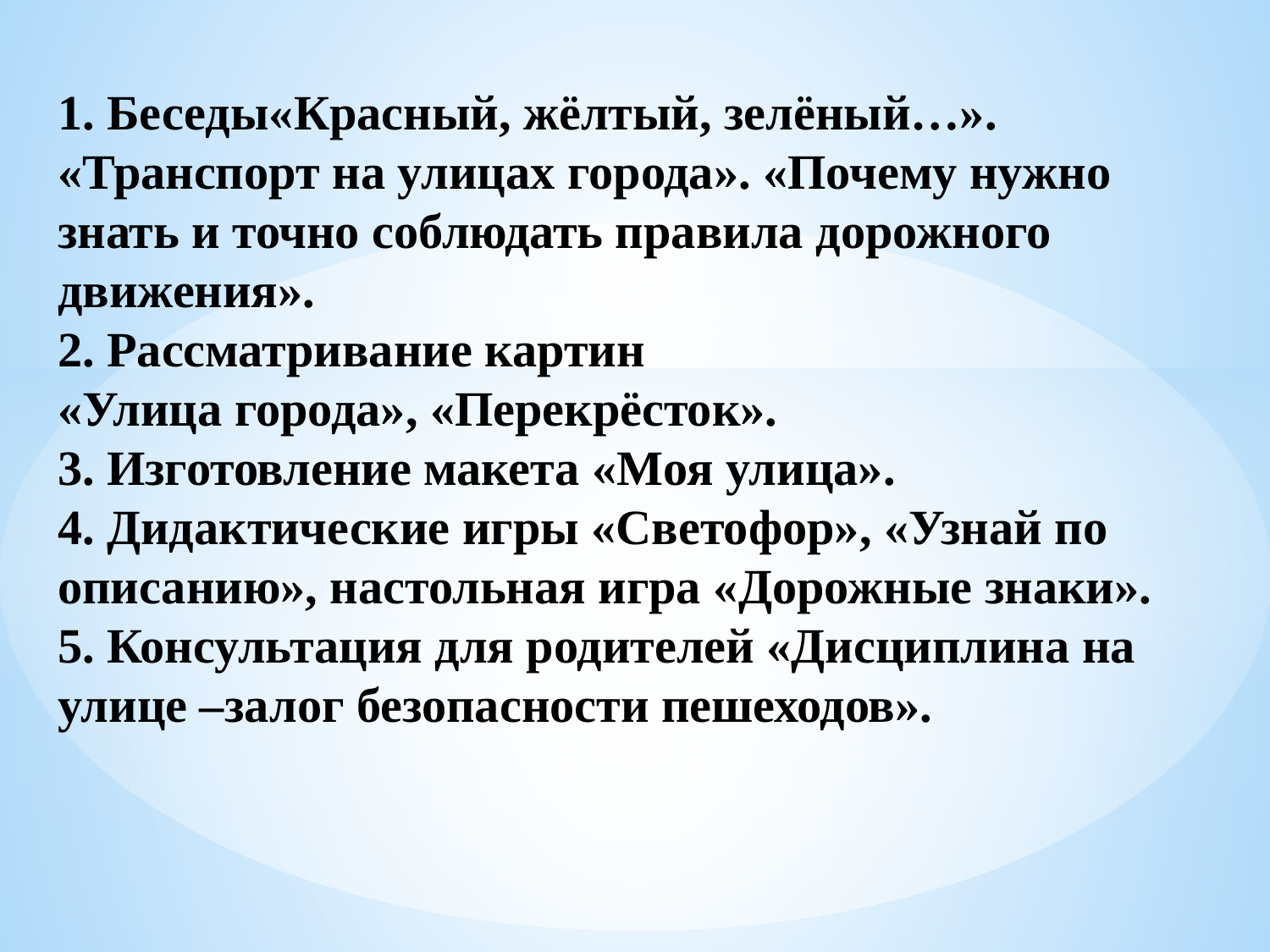

# 1. Беседы«Красный, жёлтый, зелёный…». «Транспорт на улицах города». «Почему нужно знать и точно соблюдать правила дорожного движения». 2. Рассматривание картин «Улица города», «Перекрёсток». 3. Изготовление макета «Моя улица». 4. Дидактические игры «Светофор», «Узнай по описанию», настольная игра «Дорожные знаки». 5. Консультация для родителей «Дисциплина на улице –залог безопасности пешеходов».